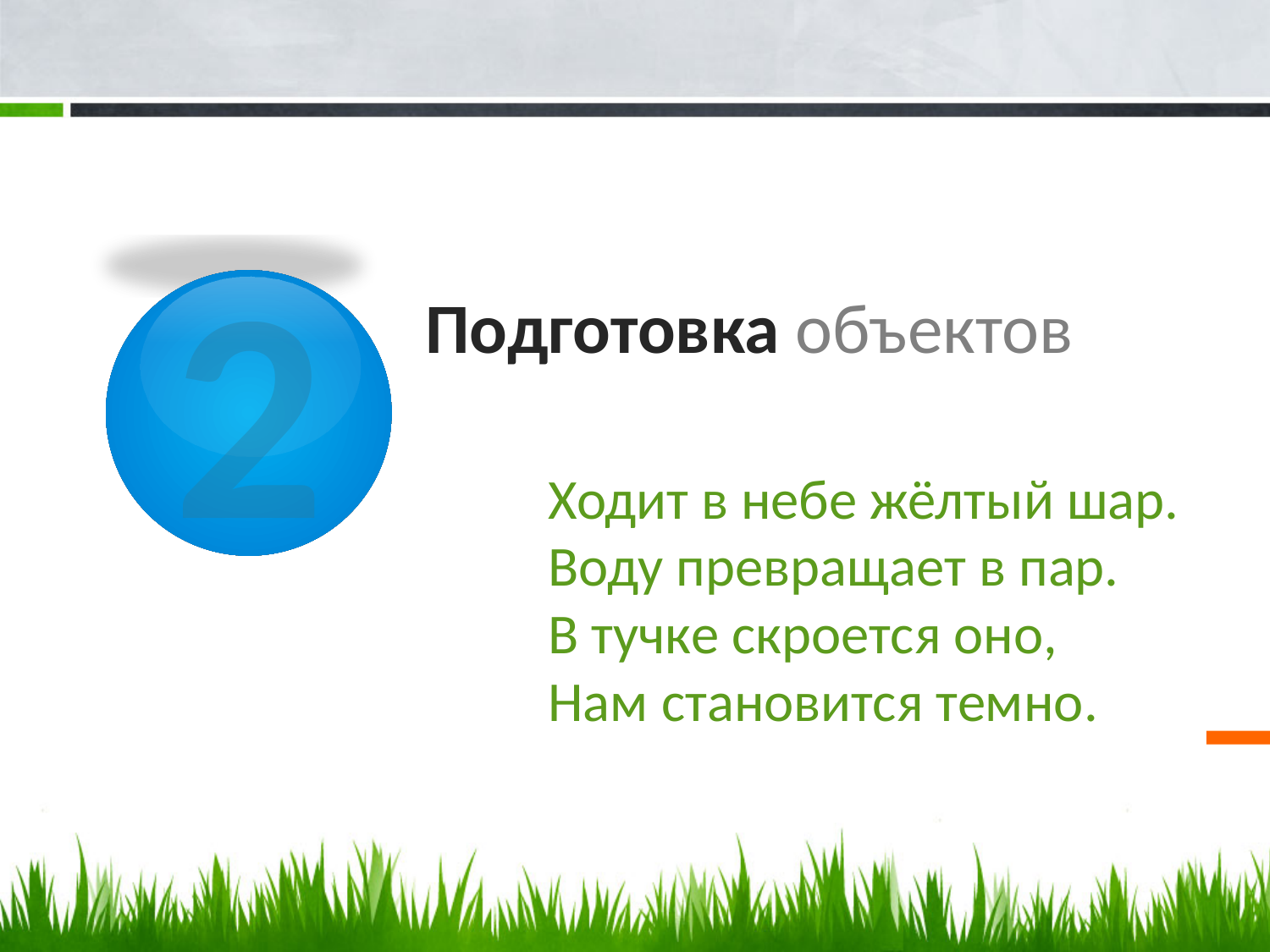

# Подготовка объектов
2

Ходит в небе жёлтый шар.
Воду превращает в пар.
В тучке скроется оно,
Нам становится темно.